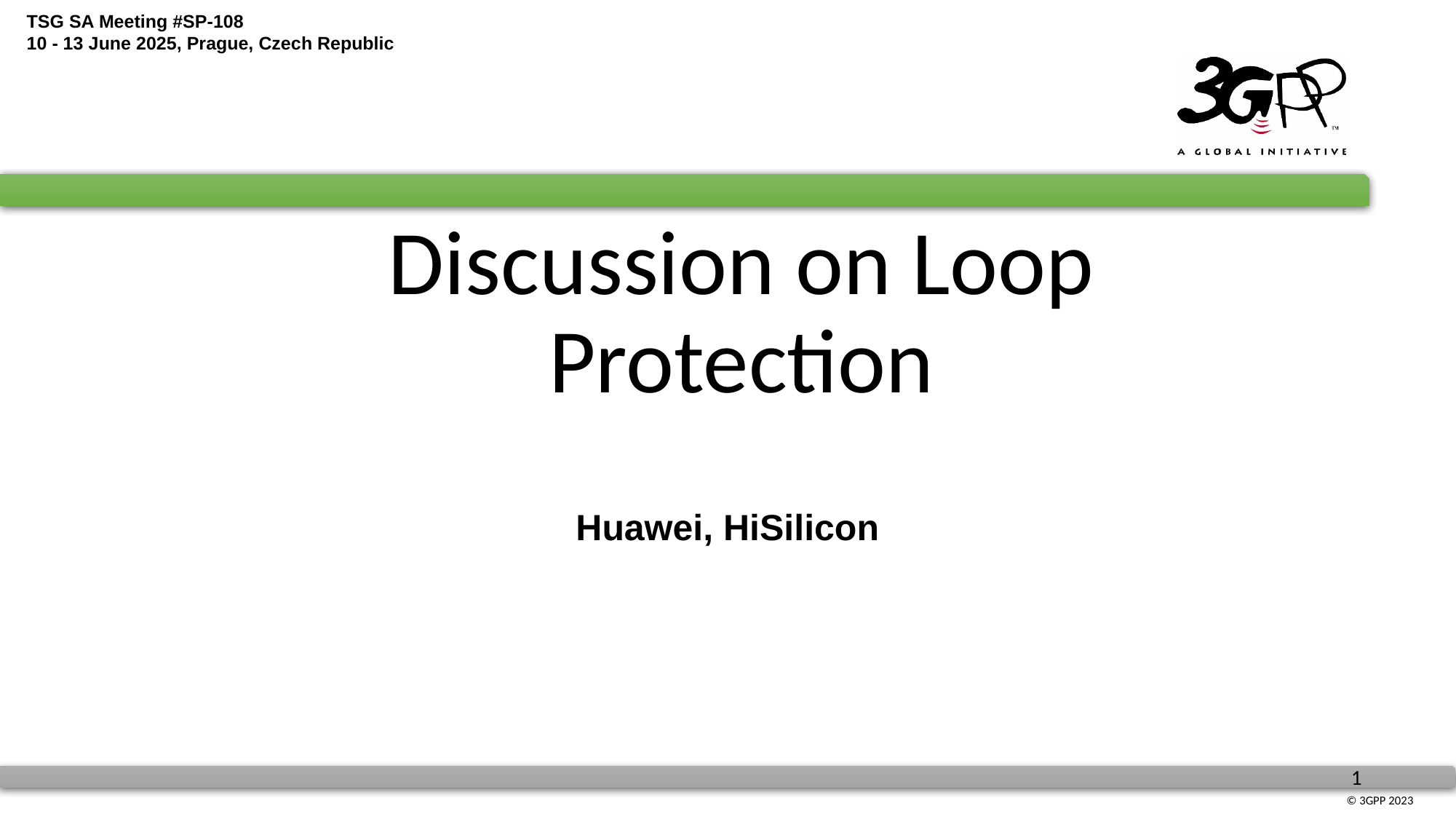

# Discussion on Loop Protection
Huawei, HiSilicon